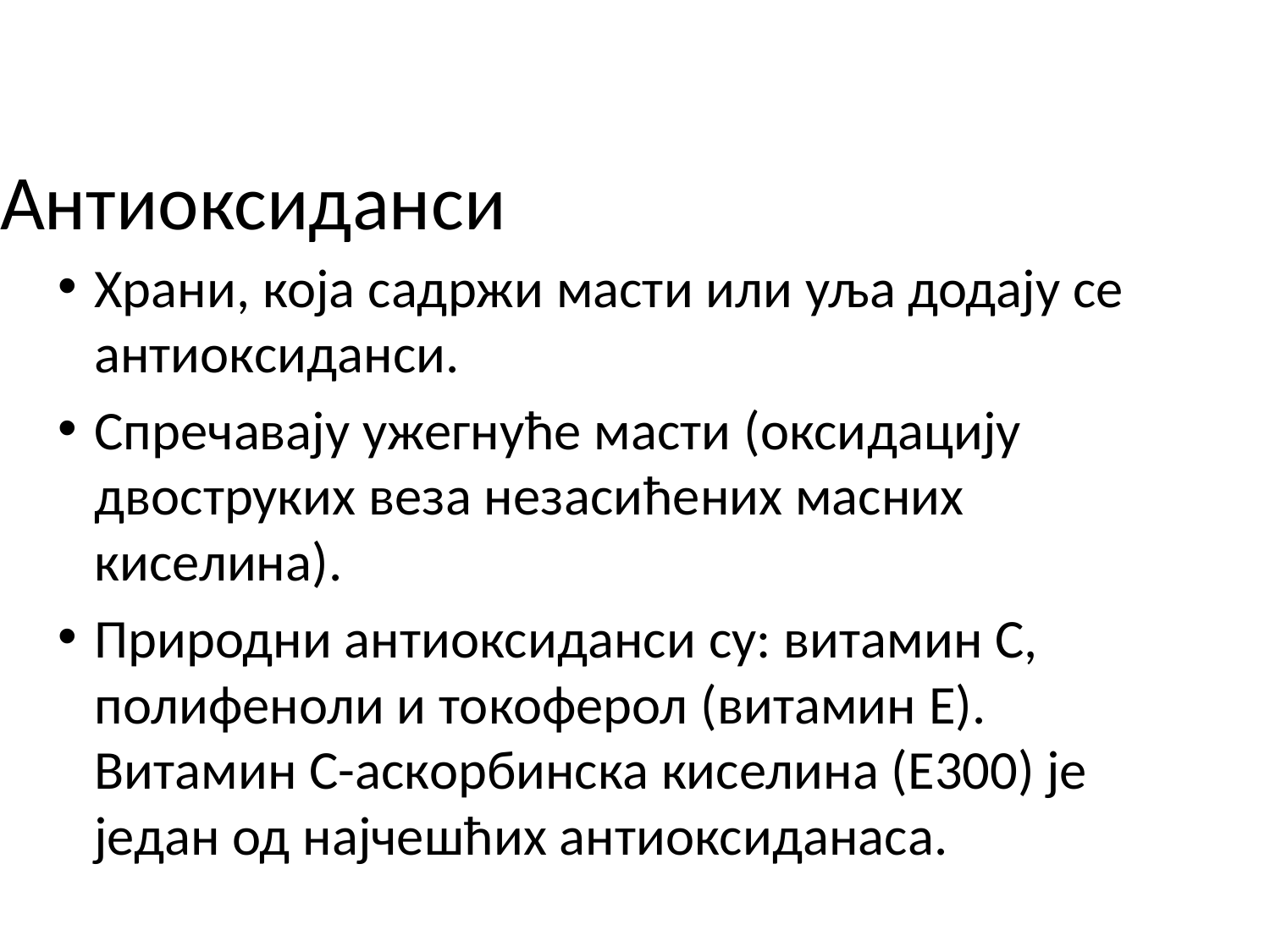

Антиоксиданси
Храни, која садржи масти или уља додају се антиоксиданси.
Спречавају ужегнуће масти (оксидацију двоструких веза незасићених масних киселина).
Природни антиоксиданси су: витамин C, полифеноли и токоферол (витамин Е). Витамин C-аскорбинска киселина (Е300) је један од најчешћих антиоксиданаса.